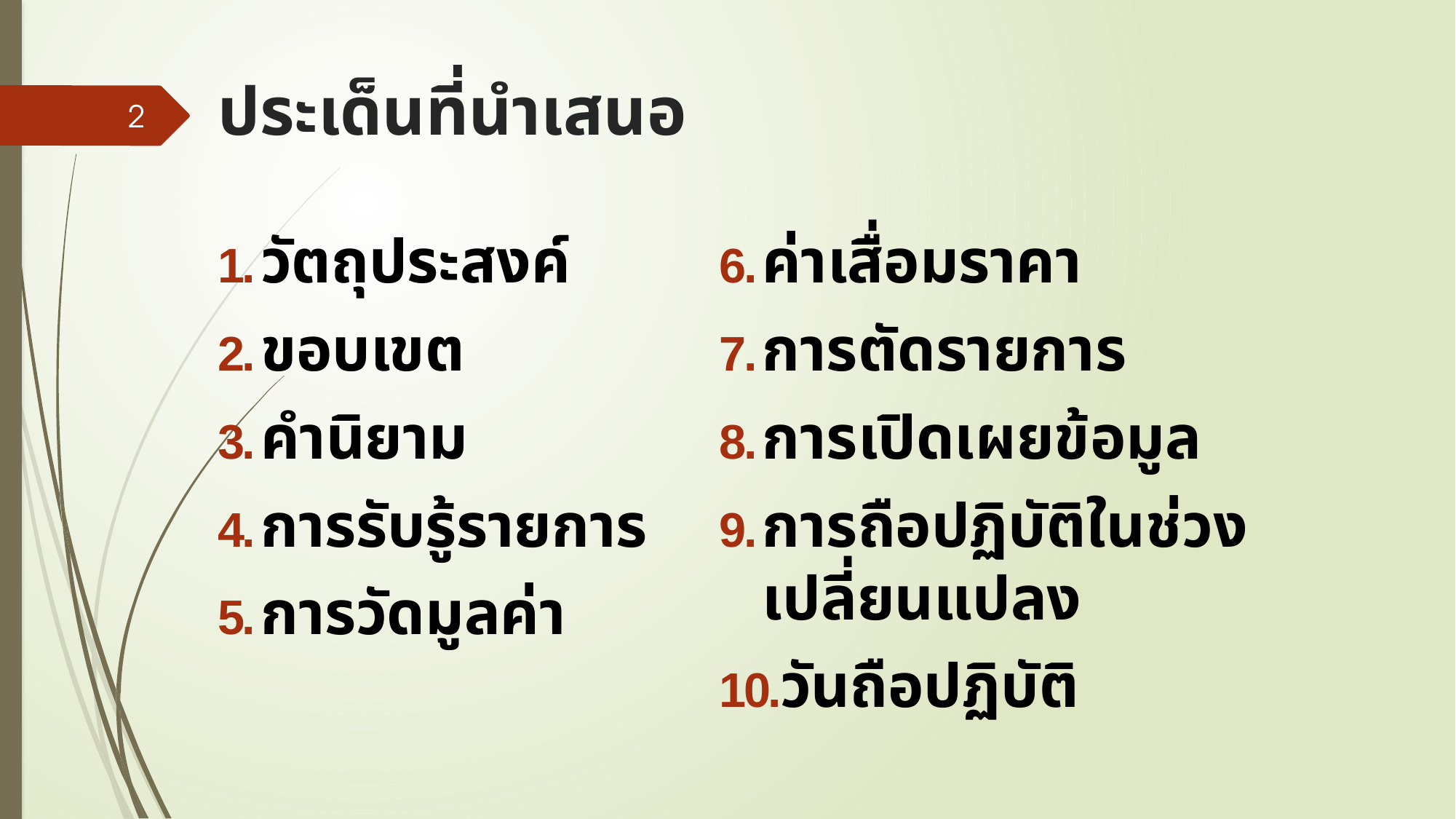

# ประเด็นที่นำเสนอ
2
วัตถุประสงค์
ขอบเขต
คำนิยาม
การรับรู้รายการ
การวัดมูลค่า
ค่าเสื่อมราคา
การตัดรายการ
การเปิดเผยข้อมูล
การถือปฏิบัติในช่วงเปลี่ยนแปลง
วันถือปฏิบัติ